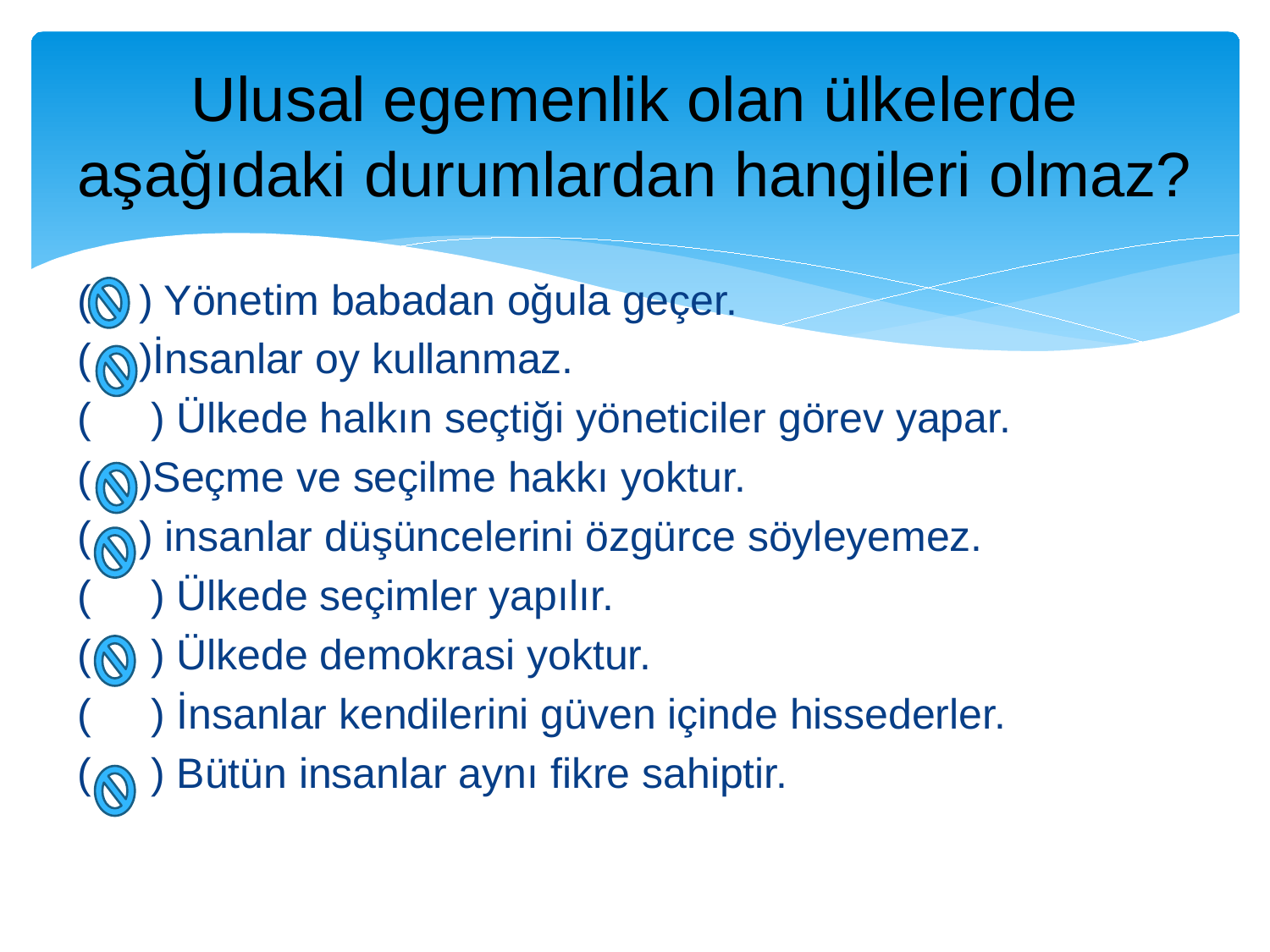

# Ulusal egemenlik olan ülkelerde aşağıdaki durumlardan hangileri olmaz?
(    ) Yönetim babadan oğula geçer.
(    )İnsanlar oy kullanmaz.
(     ) Ülkede halkın seçtiği yöneticiler görev yapar.
(    )Seçme ve seçilme hakkı yoktur.
(    ) insanlar düşüncelerini özgürce söyleyemez.
(     ) Ülkede seçimler yapılır.
(     ) Ülkede demokrasi yoktur.
(     ) İnsanlar kendilerini güven içinde hissederler.
(     ) Bütün insanlar aynı fikre sahiptir.